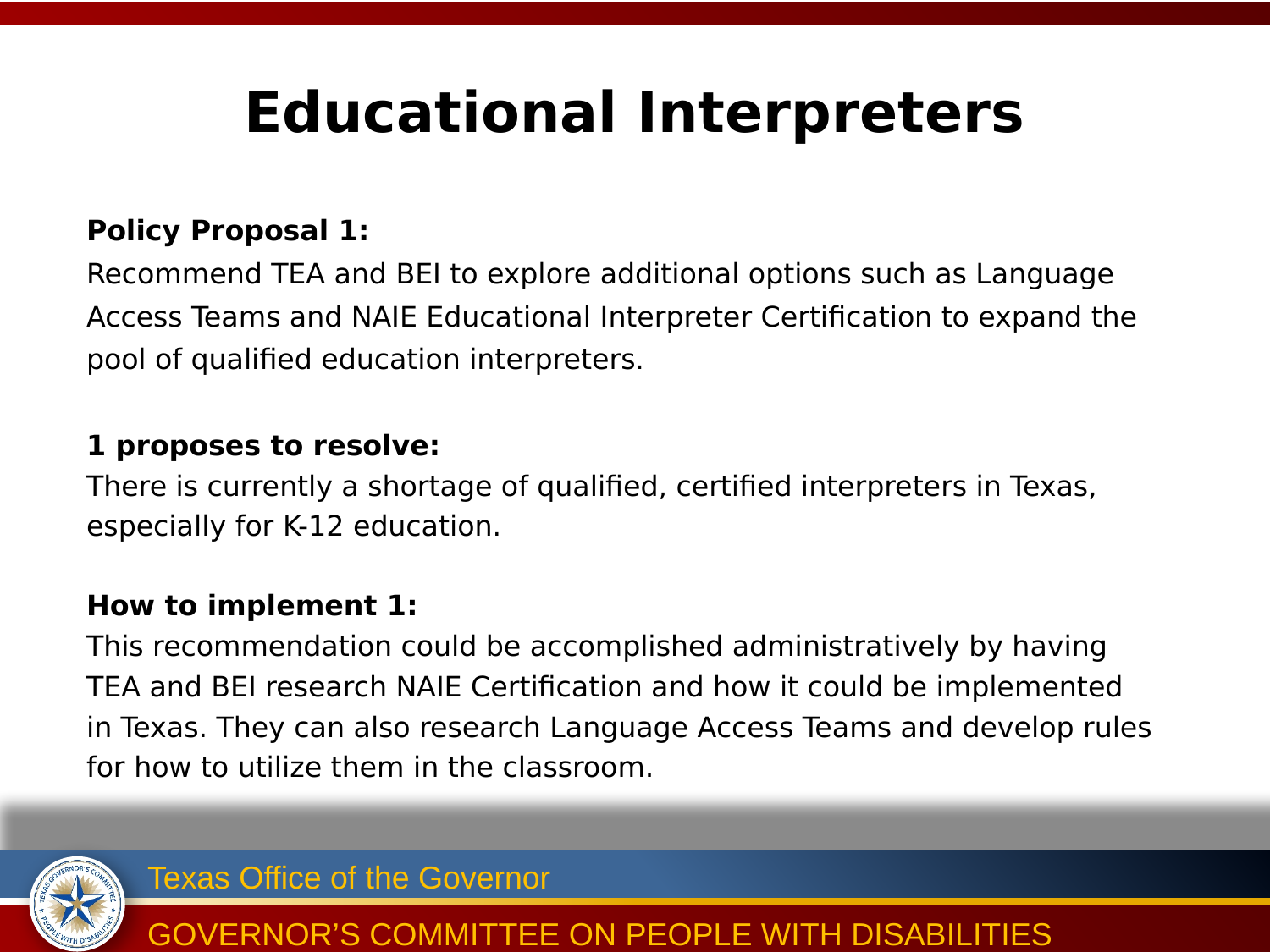

# Educational Interpreters
Policy Proposal 1:
Recommend TEA and BEI to explore additional options such as Language Access Teams and NAIE Educational Interpreter Certification to expand the pool of qualified education interpreters.

1 proposes to resolve:
There is currently a shortage of qualified, certified interpreters in Texas, especially for K-12 education.

How to implement 1:
This recommendation could be accomplished administratively by having TEA and BEI research NAIE Certification and how it could be implemented in Texas. They can also research Language Access Teams and develop rules for how to utilize them in the classroom.